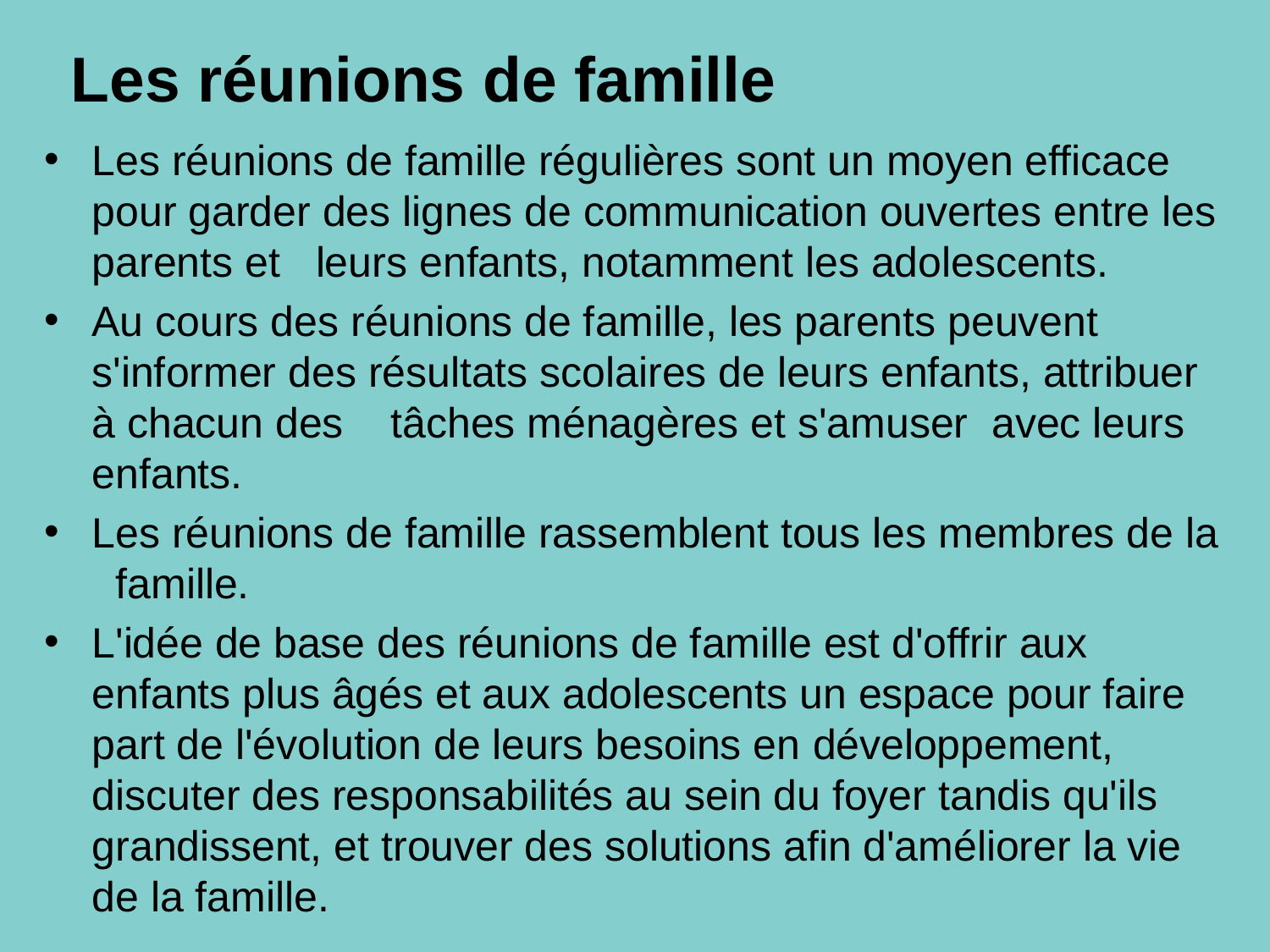

# Les réunions de famille
Les réunions de famille régulières sont un moyen efficace pour garder des lignes de communication ouvertes entre les parents et   leurs enfants, notamment les adolescents.
Au cours des réunions de famille, les parents peuvent s'informer des résultats scolaires de leurs enfants, attribuer à chacun des    tâches ménagères et s'amuser  avec leurs  enfants.
Les réunions de famille rassemblent tous les membres de la   famille.
L'idée de base des réunions de famille est d'offrir aux enfants plus âgés et aux adolescents un espace pour faire part de l'évolution de leurs besoins en développement, discuter des responsabilités au sein du foyer tandis qu'ils grandissent, et trouver des solutions afin d'améliorer la vie de la famille.